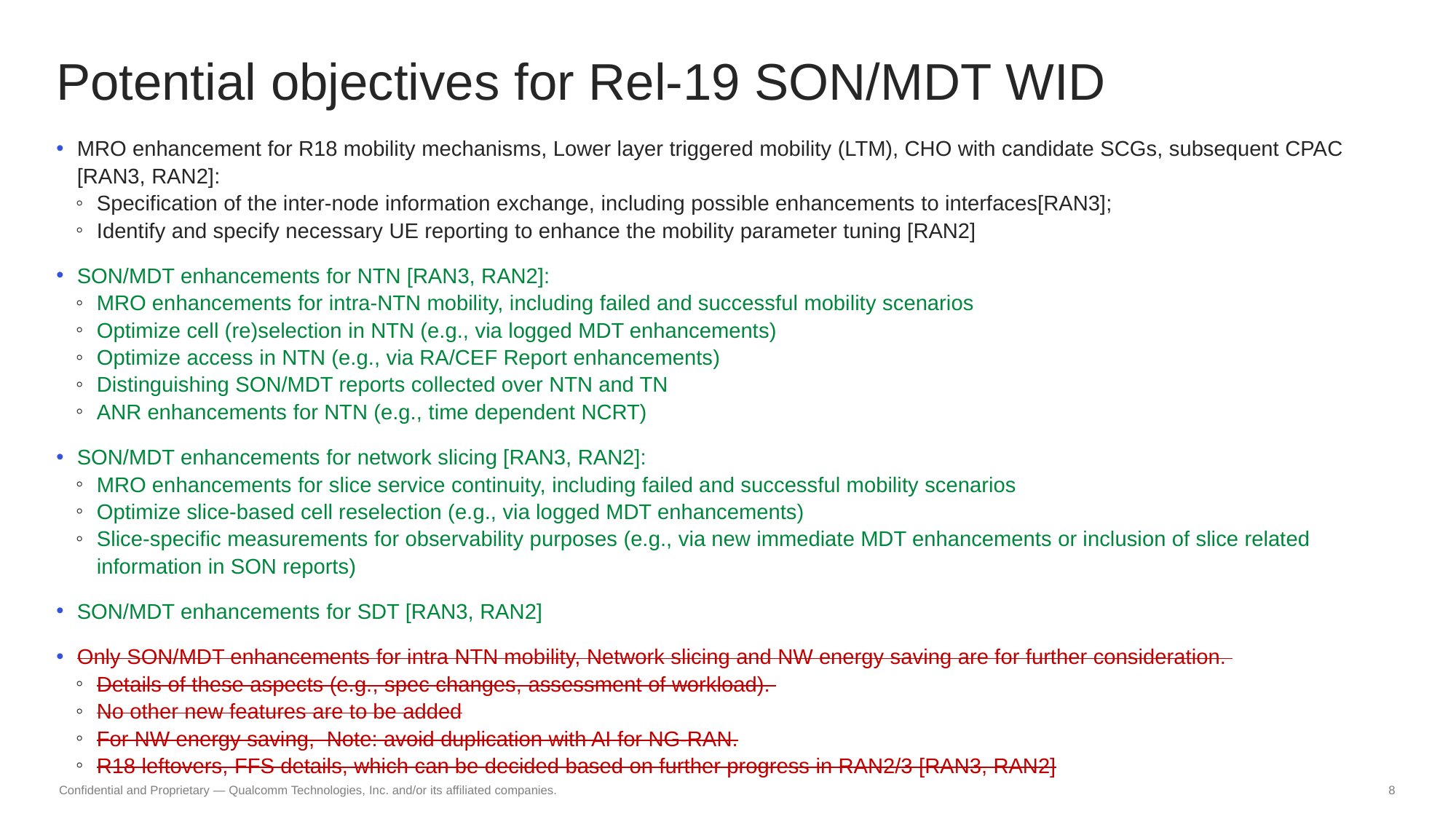

# Potential objectives for Rel-19 SON/MDT WID
MRO enhancement for R18 mobility mechanisms, Lower layer triggered mobility (LTM), CHO with candidate SCGs, subsequent CPAC [RAN3, RAN2]:
Specification of the inter-node information exchange, including possible enhancements to interfaces[RAN3];
Identify and specify necessary UE reporting to enhance the mobility parameter tuning [RAN2]
SON/MDT enhancements for NTN [RAN3, RAN2]:
MRO enhancements for intra-NTN mobility, including failed and successful mobility scenarios
Optimize cell (re)selection in NTN (e.g., via logged MDT enhancements)
Optimize access in NTN (e.g., via RA/CEF Report enhancements)
Distinguishing SON/MDT reports collected over NTN and TN
ANR enhancements for NTN (e.g., time dependent NCRT)
SON/MDT enhancements for network slicing [RAN3, RAN2]:
MRO enhancements for slice service continuity, including failed and successful mobility scenarios
Optimize slice-based cell reselection (e.g., via logged MDT enhancements)
Slice-specific measurements for observability purposes (e.g., via new immediate MDT enhancements or inclusion of slice related information in SON reports)
SON/MDT enhancements for SDT [RAN3, RAN2]
Only SON/MDT enhancements for intra NTN mobility, Network slicing and NW energy saving are for further consideration.
Details of these aspects (e.g., spec changes, assessment of workload).
No other new features are to be added
For NW energy saving,  Note: avoid duplication with AI for NG-RAN.
R18 leftovers, FFS details, which can be decided based on further progress in RAN2/3 [RAN3, RAN2]

Confidential and Proprietary — Qualcomm Technologies, Inc. and/or its affiliated companies.